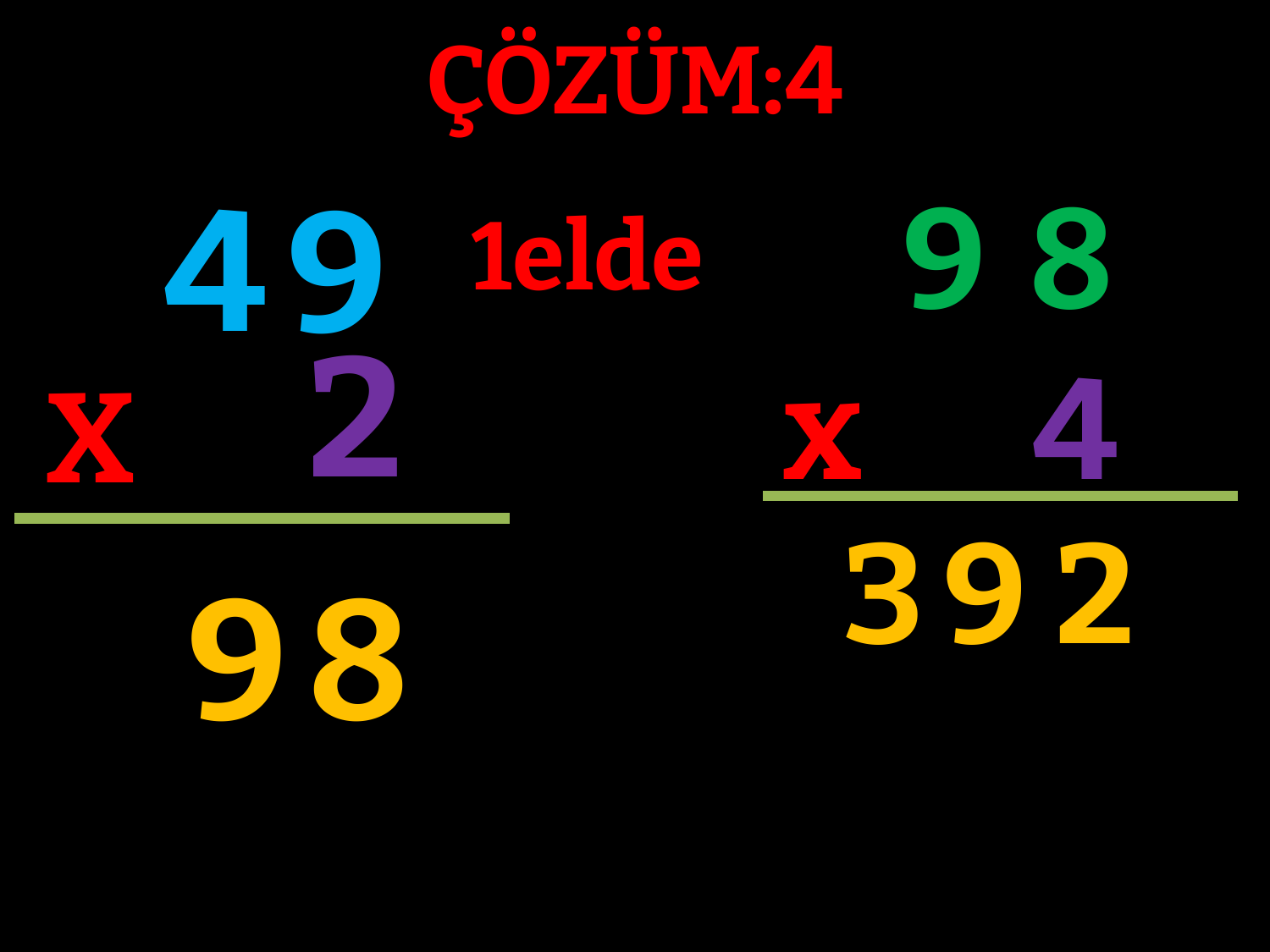

ÇÖZÜM:4
4
9
9
8
1elde
2
x
4
X
3
9
2
8
9